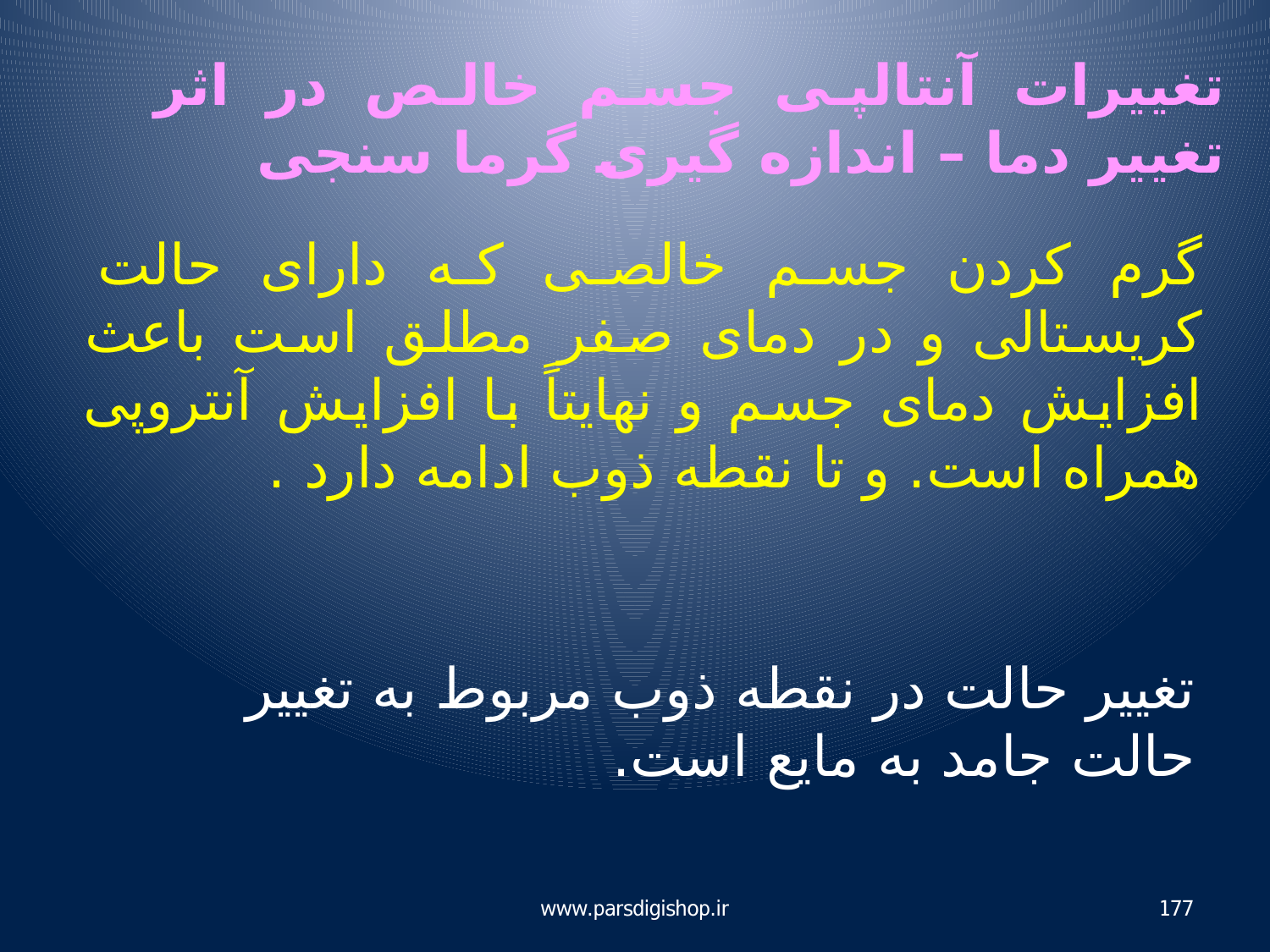

تغییرات آنتالپی جسم خالص در اثر تغییر دما – اندازه گیری گرما سنجی
گرم کردن جسم خالصی که دارای حالت کریستالی و در دمای صفر مطلق است باعث افزایش دمای جسم و نهایتاً با افزایش آنتروپی همراه است. و تا نقطه ذوب ادامه دارد .
تغییر حالت در نقطه ذوب مربوط به تغییر حالت جامد به مایع است.
www.parsdigishop.ir
177